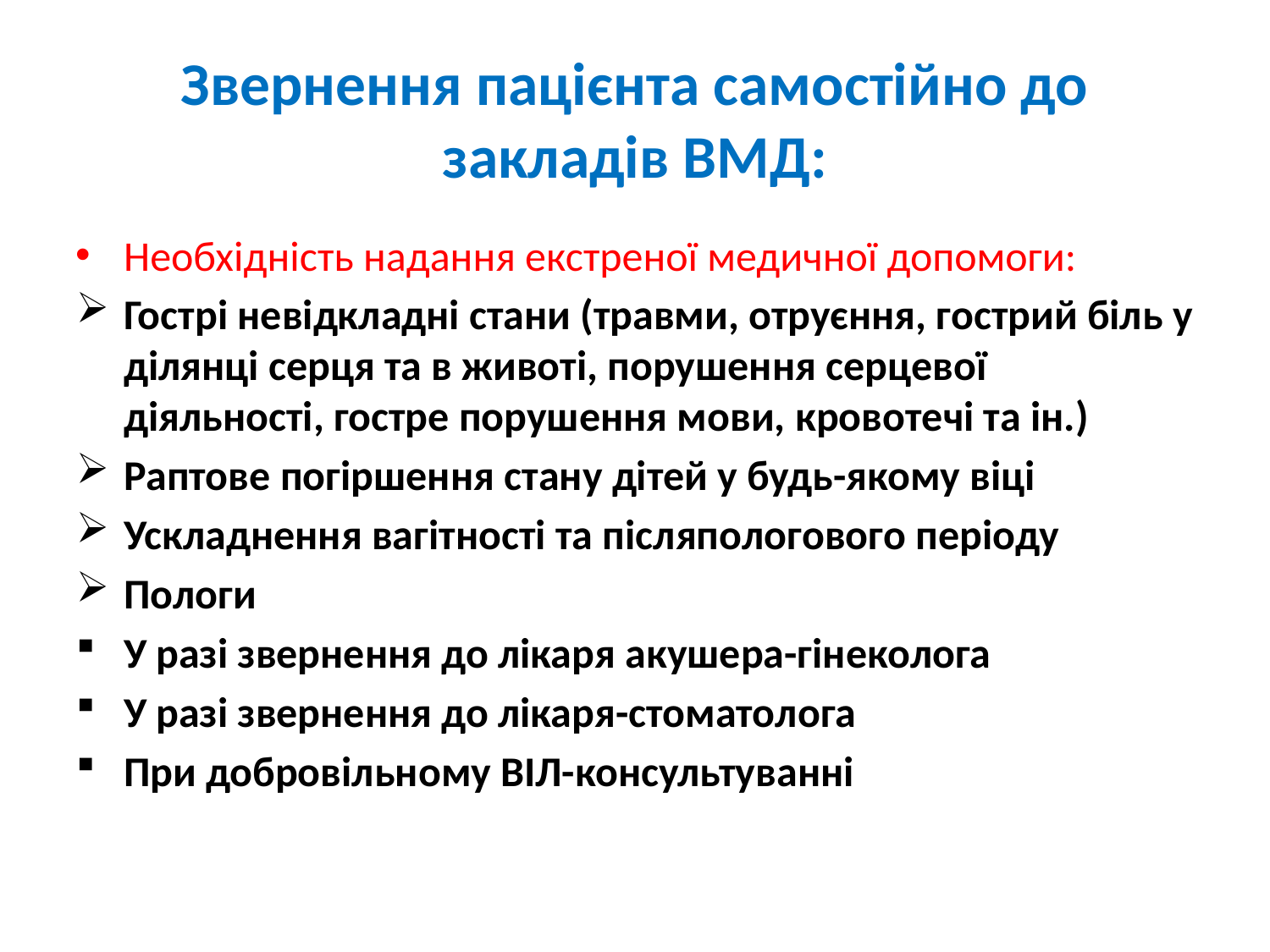

Звернення пацієнта самостійно до закладів ВМД:
Необхідність надання екстреної медичної допомоги:
Гострі невідкладні стани (травми, отруєння, гострий біль у ділянці серця та в животі, порушення серцевої діяльності, гостре порушення мови, кровотечі та ін.)
Раптове погіршення стану дітей у будь-якому віці
Ускладнення вагітності та післяпологового періоду
Пологи
У разі звернення до лікаря акушера-гінеколога
У разі звернення до лікаря-стоматолога
При добровільному ВІЛ-консультуванні